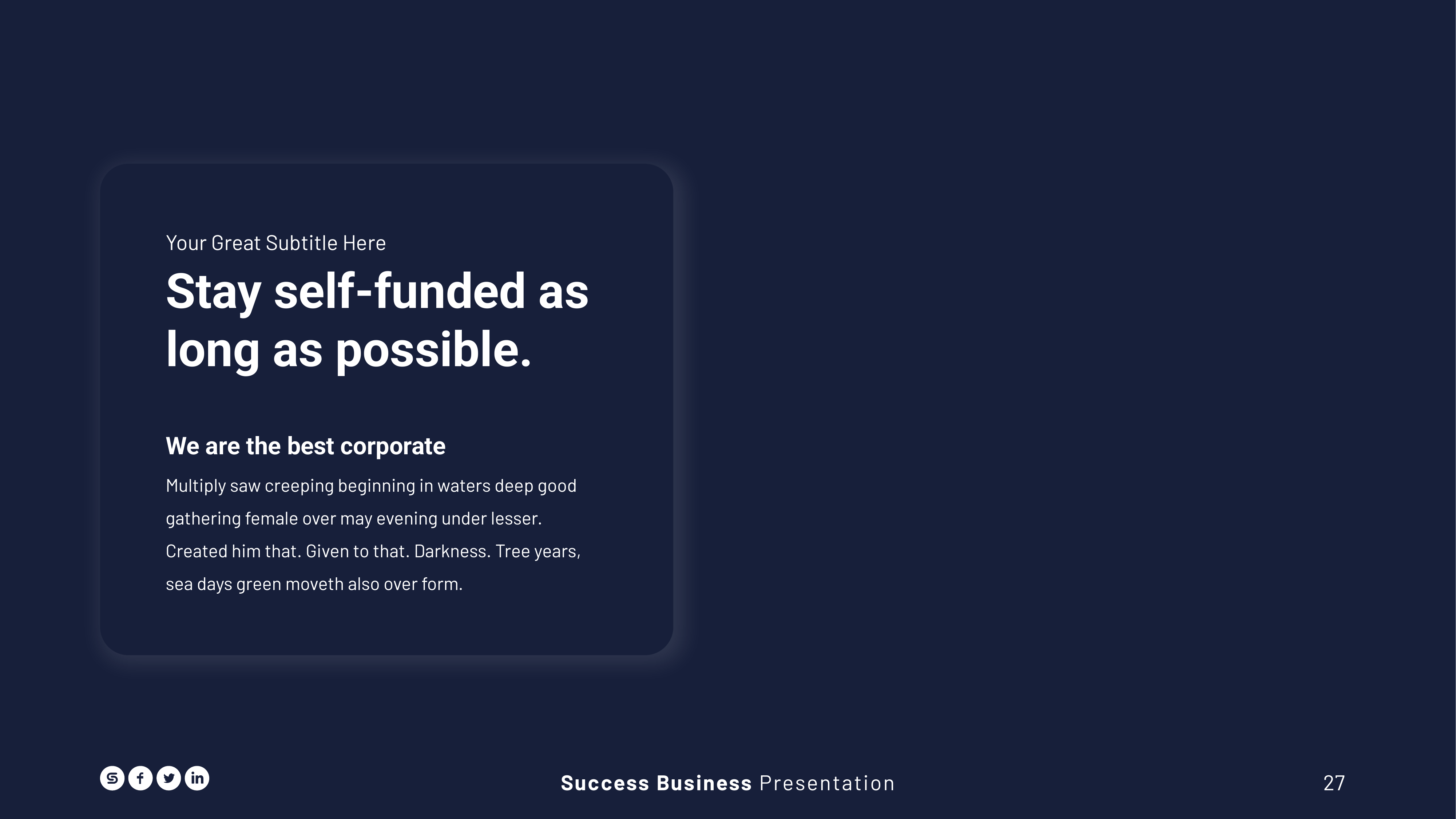

Your Great Subtitle Here
Stay self-funded as long as possible.
We are the best corporate
Multiply saw creeping beginning in waters deep good gathering female over may evening under lesser. Created him that. Given to that. Darkness. Tree years, sea days green moveth also over form.